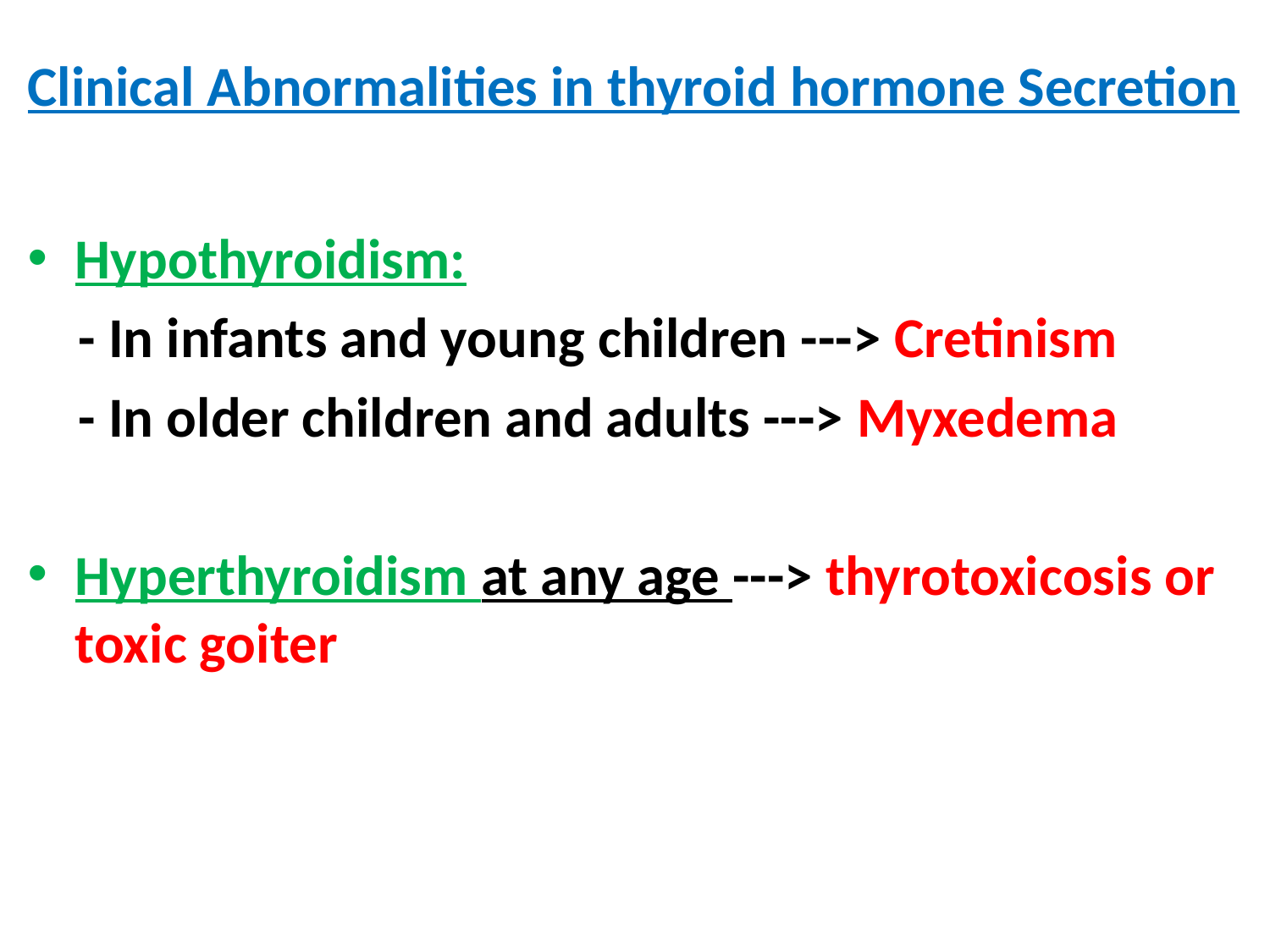

# Clinical Abnormalities in thyroid hormone Secretion
Hypothyroidism:
    - In infants and young children ---> Cretinism
    - In older children and adults ---> Myxedema

Hyperthyroidism at any age ---> thyrotoxicosis or toxic goiter